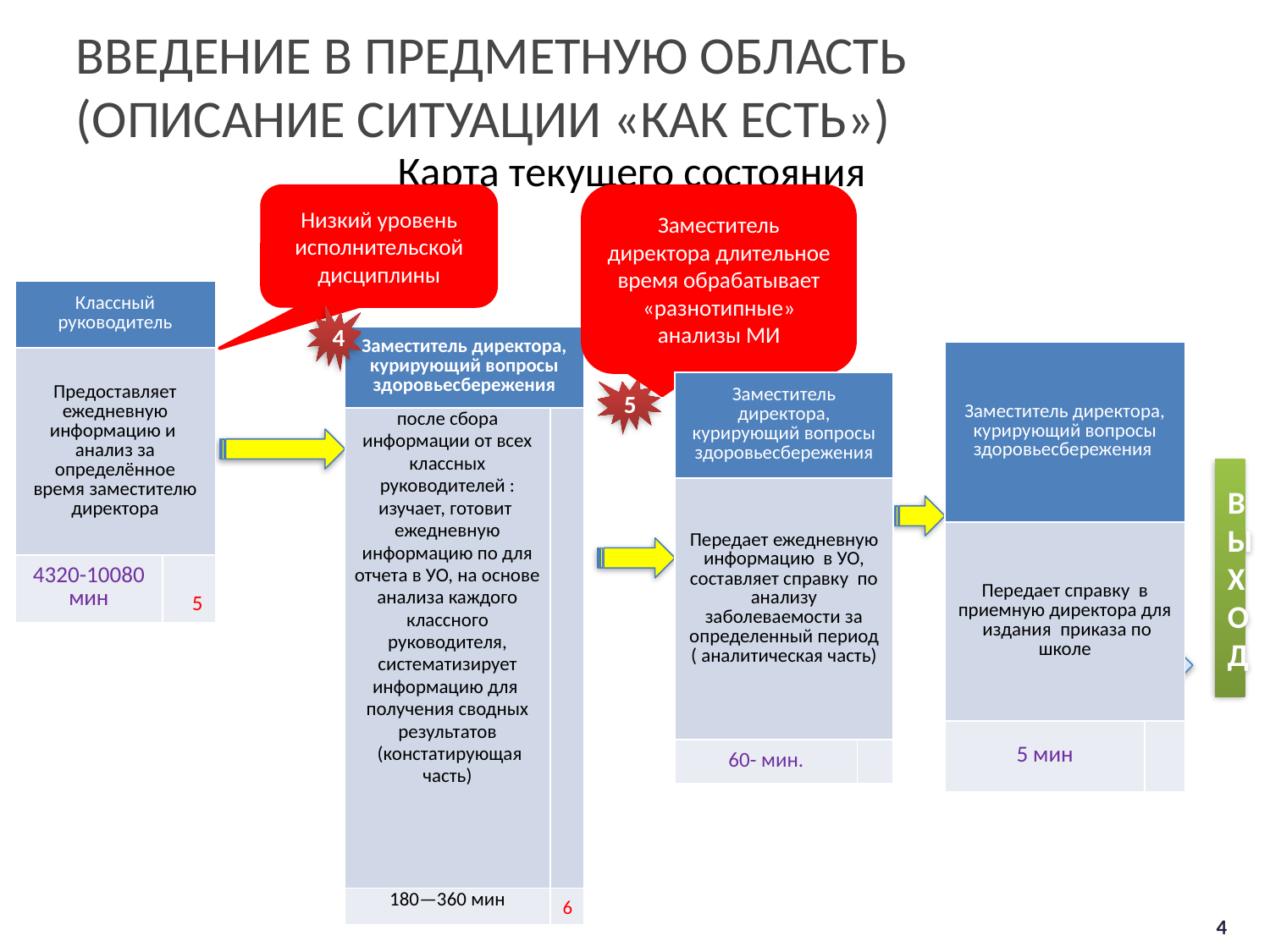

Введение в предметную область
(описание ситуации «как есть»)
# Карта текущего состояния
Низкий уровень исполнительской дисциплины
Заместитель директора длительное время обрабатывает «разнотипные» анализы МИ
| Классный руководитель |  |
| --- | --- |
| Предоставляет ежедневную информацию и анализ за определённое время заместителю директора |  |
| 4320-10080 мин | 5 |
4
| Заместитель директора, курирующий вопросы здоровьесбережения |  |
| --- | --- |
| после сбора информации от всех классных руководителей : изучает, готовит ежедневную информацию по для отчета в УО, на основе анализа каждого классного руководителя, систематизирует информацию для получения сводных результатов (констатирующая часть) |  |
| 180—360 мин | 6 |
| Заместитель директора, курирующий вопросы здоровьесбережения |  |
| --- | --- |
| Передает справку в приемную директора для издания приказа по школе |  |
| 5 мин |  |
| Заместитель директора, курирующий вопросы здоровьесбережения |  |
| --- | --- |
| Передает ежедневную информацию в УО, составляет справку по анализу заболеваемости за определенный период ( аналитическая часть) |  |
| 60- мин. |  |
5

ВЫХОД

60-1440 мин.

4